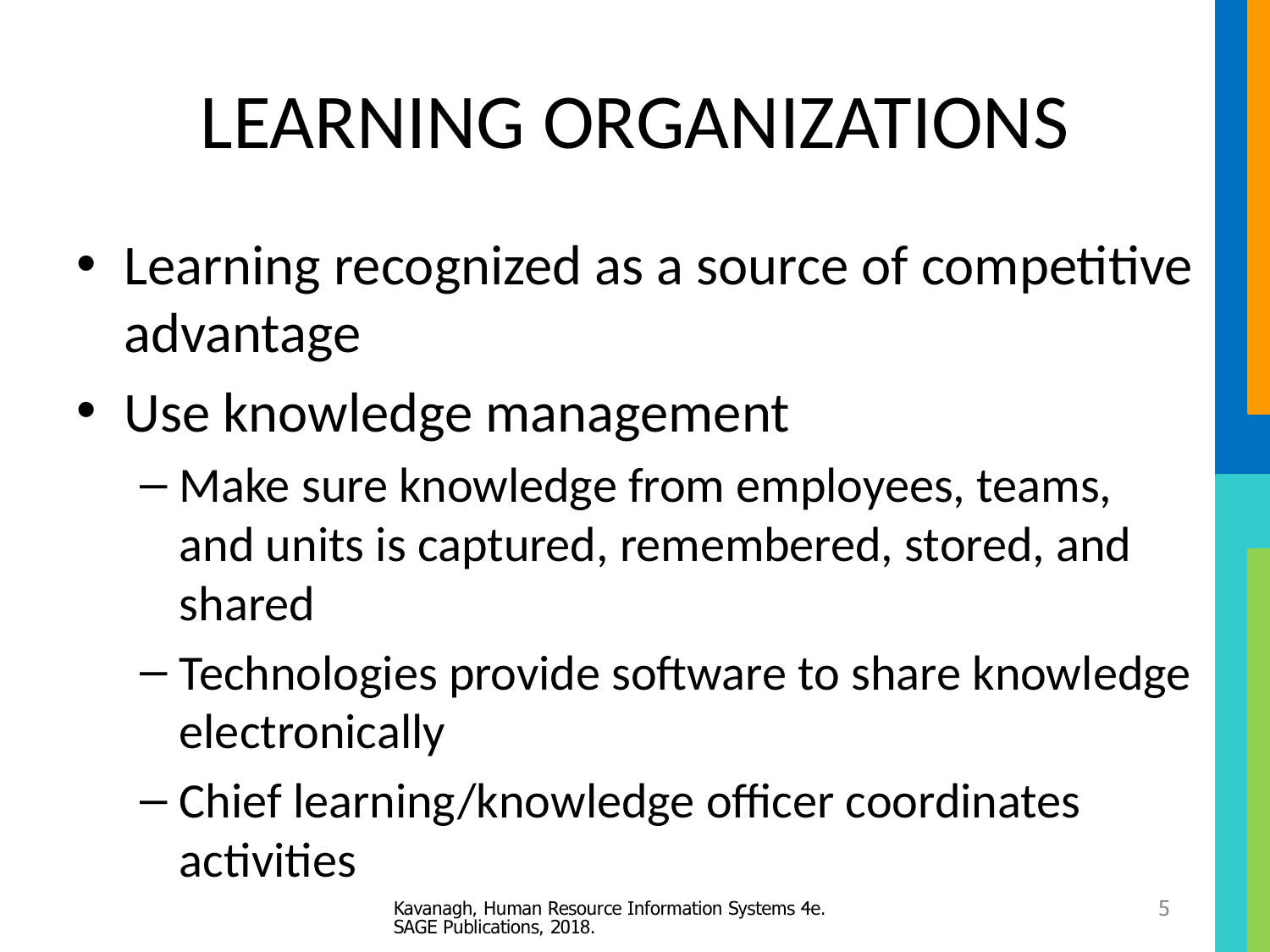

# LEARNING ORGANIZATIONS
Learning recognized as a source of competitive advantage
Use knowledge management
Make sure knowledge from employees, teams, and units is captured, remembered, stored, and shared
Technologies provide software to share knowledge electronically
Chief learning/knowledge officer coordinates activities
Kavanagh, Human Resource Information Systems 4e. SAGE Publications, 2018.
5